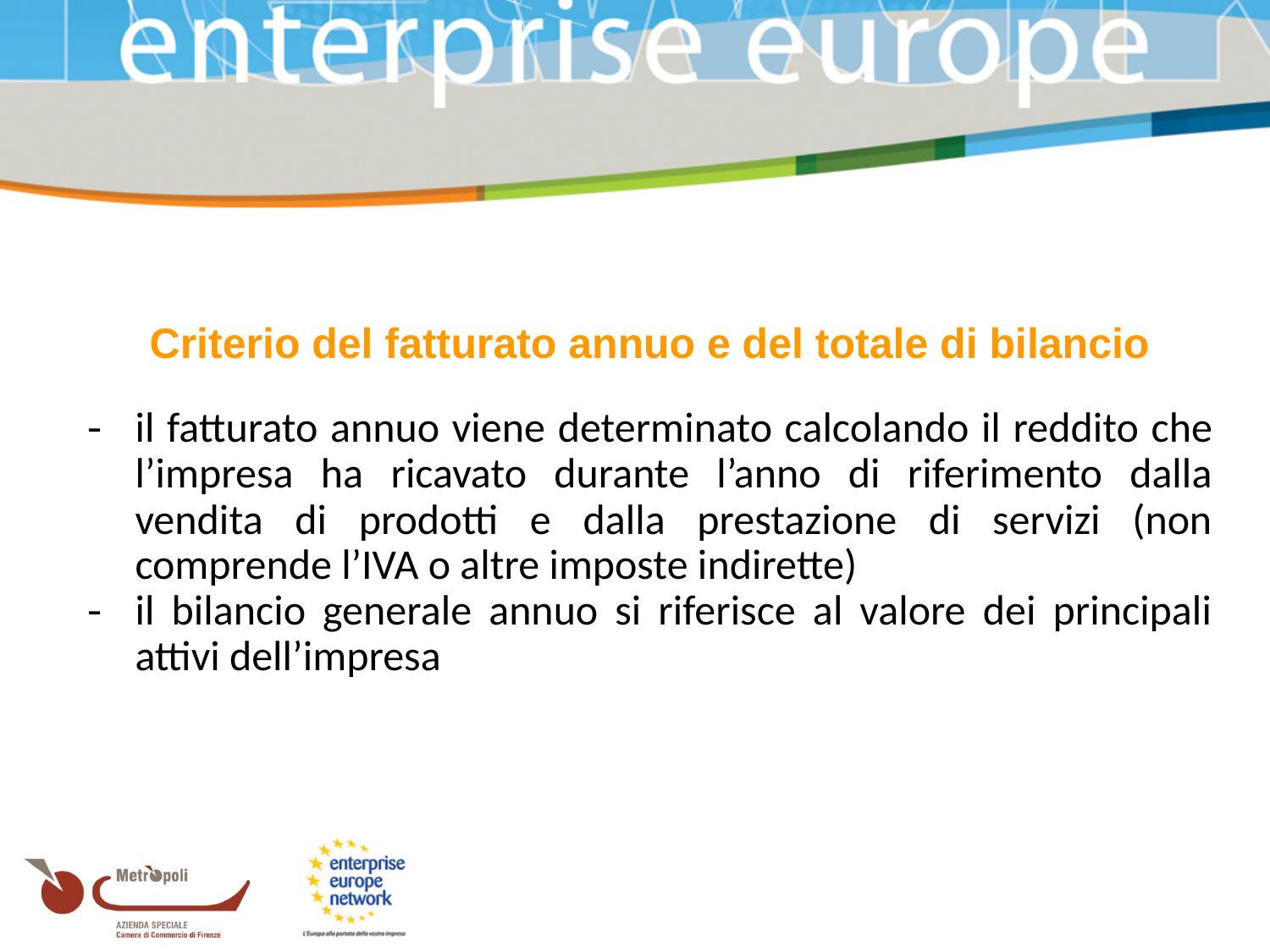

Criterio del fatturato annuo e del totale di bilancio

il fatturato annuo viene determinato calcolando il reddito che l’impresa ha ricavato durante l’anno di riferimento dalla vendita di prodotti e dalla prestazione di servizi (non comprende l’IVA o altre imposte indirette)
il bilancio generale annuo si riferisce al valore dei principali attivi dell’impresa